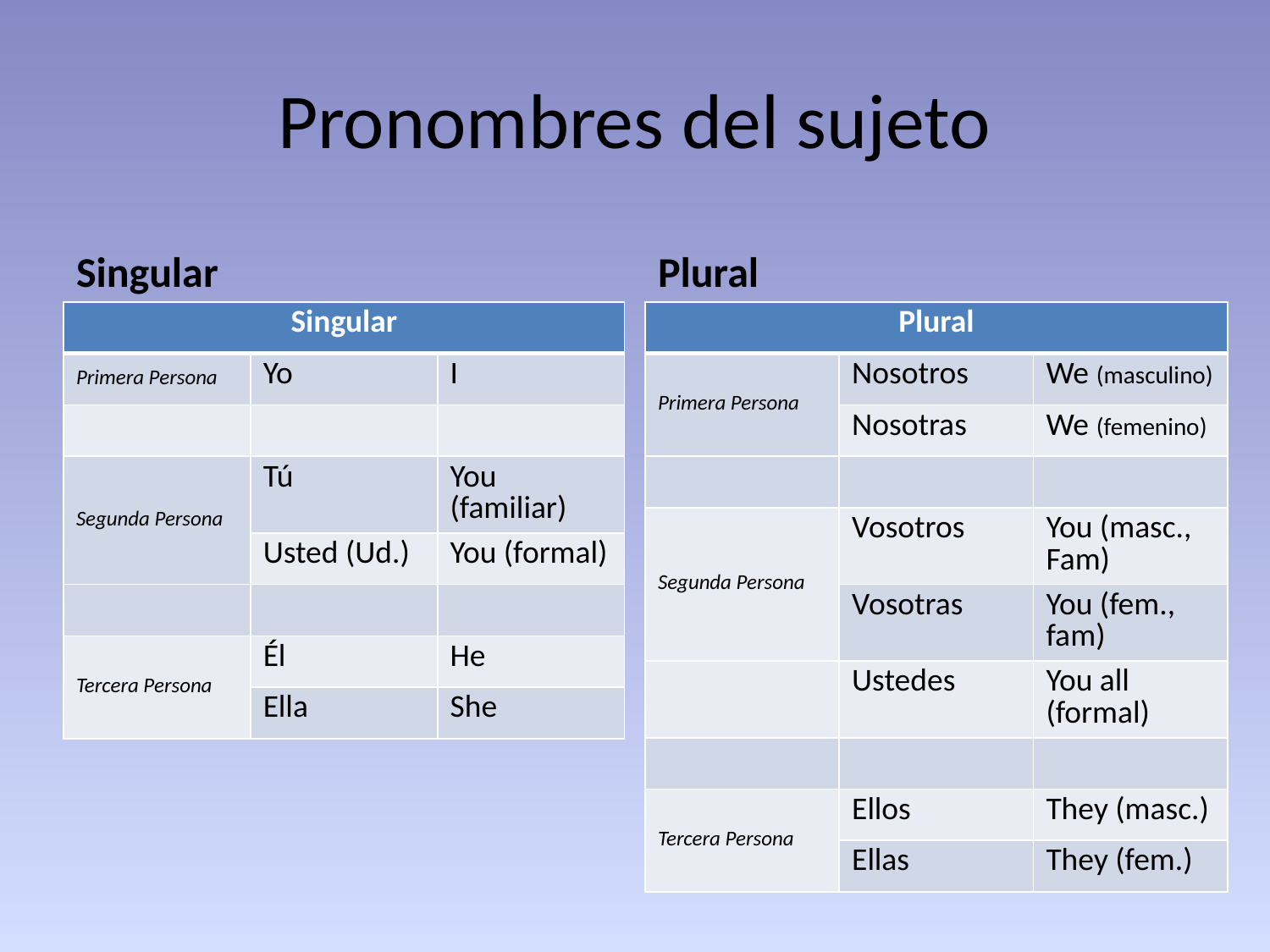

# Pronombres del sujeto
Singular
Plural
| Singular |  |  |
| --- | --- | --- |
| Primera Persona | Yo | I |
|  |  |  |
| Segunda Persona | Tú | You (familiar) |
|  | Usted (Ud.) | You (formal) |
|  |  |  |
| Tercera Persona | Él | He |
|  | Ella | She |
| Plural |  |  |
| --- | --- | --- |
| Primera Persona | Nosotros | We (masculino) |
|  | Nosotras | We (femenino) |
|  |  |  |
| Segunda Persona | Vosotros | You (masc., Fam) |
|  | Vosotras | You (fem., fam) |
|  | Ustedes | You all (formal) |
|  |  |  |
| Tercera Persona | Ellos | They (masc.) |
|  | Ellas | They (fem.) |